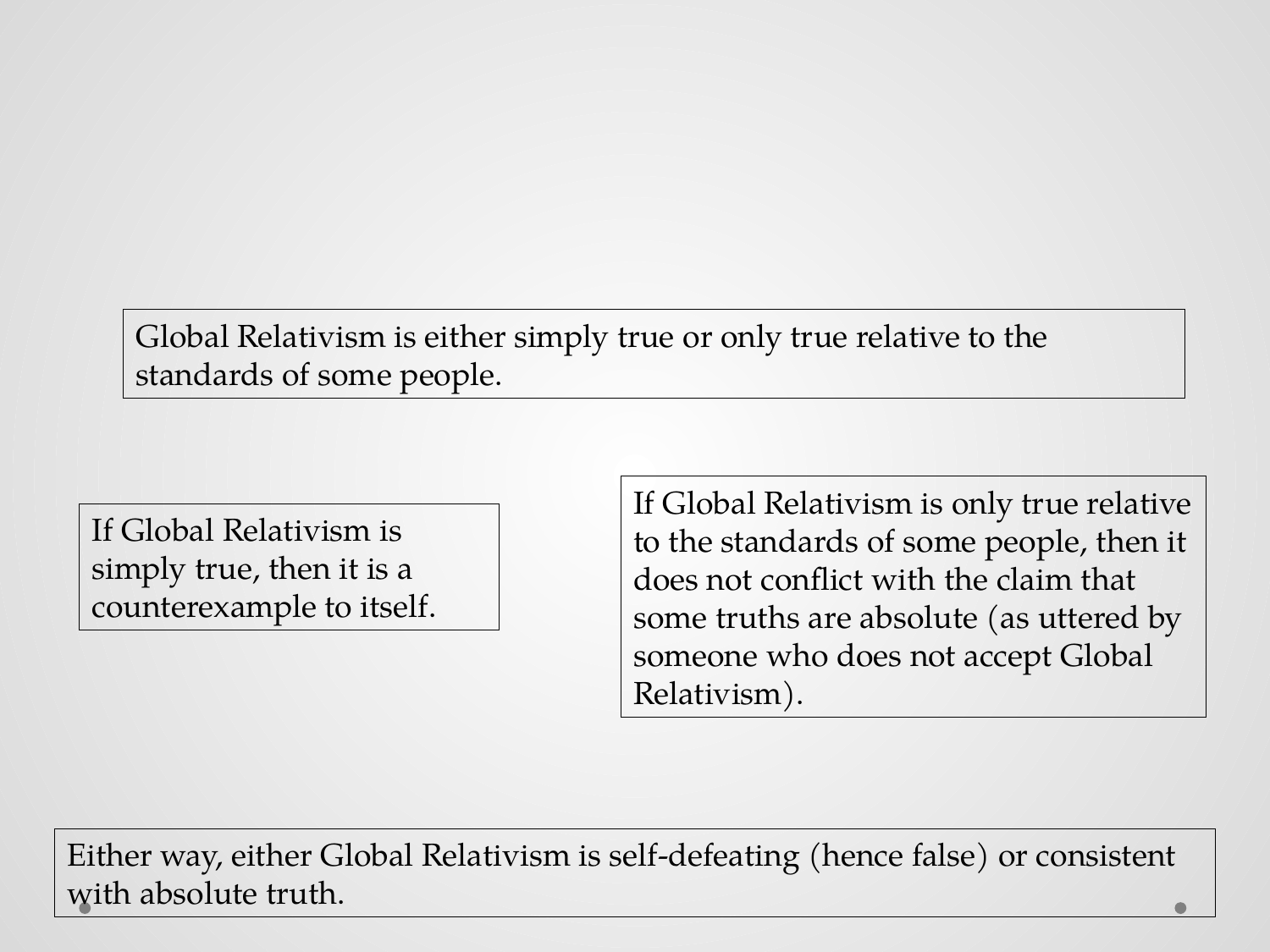

Global Relativism is either simply true or only true relative to the standards of some people.
If Global Relativism is only true relative to the standards of some people, then it does not conflict with the claim that some truths are absolute (as uttered by someone who does not accept Global Relativism).
If Global Relativism is simply true, then it is a counterexample to itself.
Either way, either Global Relativism is self-defeating (hence false) or consistent with absolute truth.